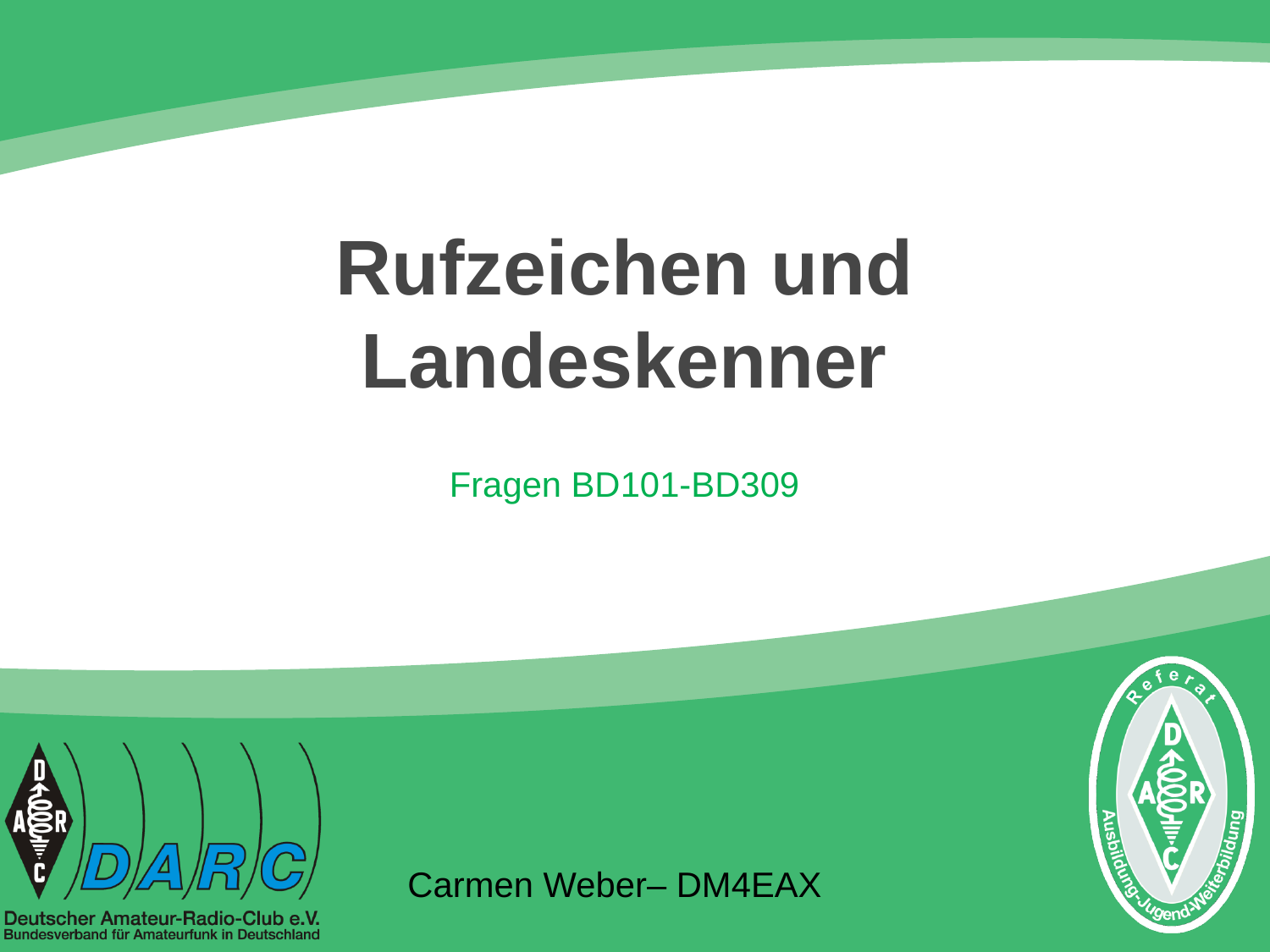

# Rufzeichen und Landeskenner
Fragen BD101-BD309
Carmen Weber– DM4EAX